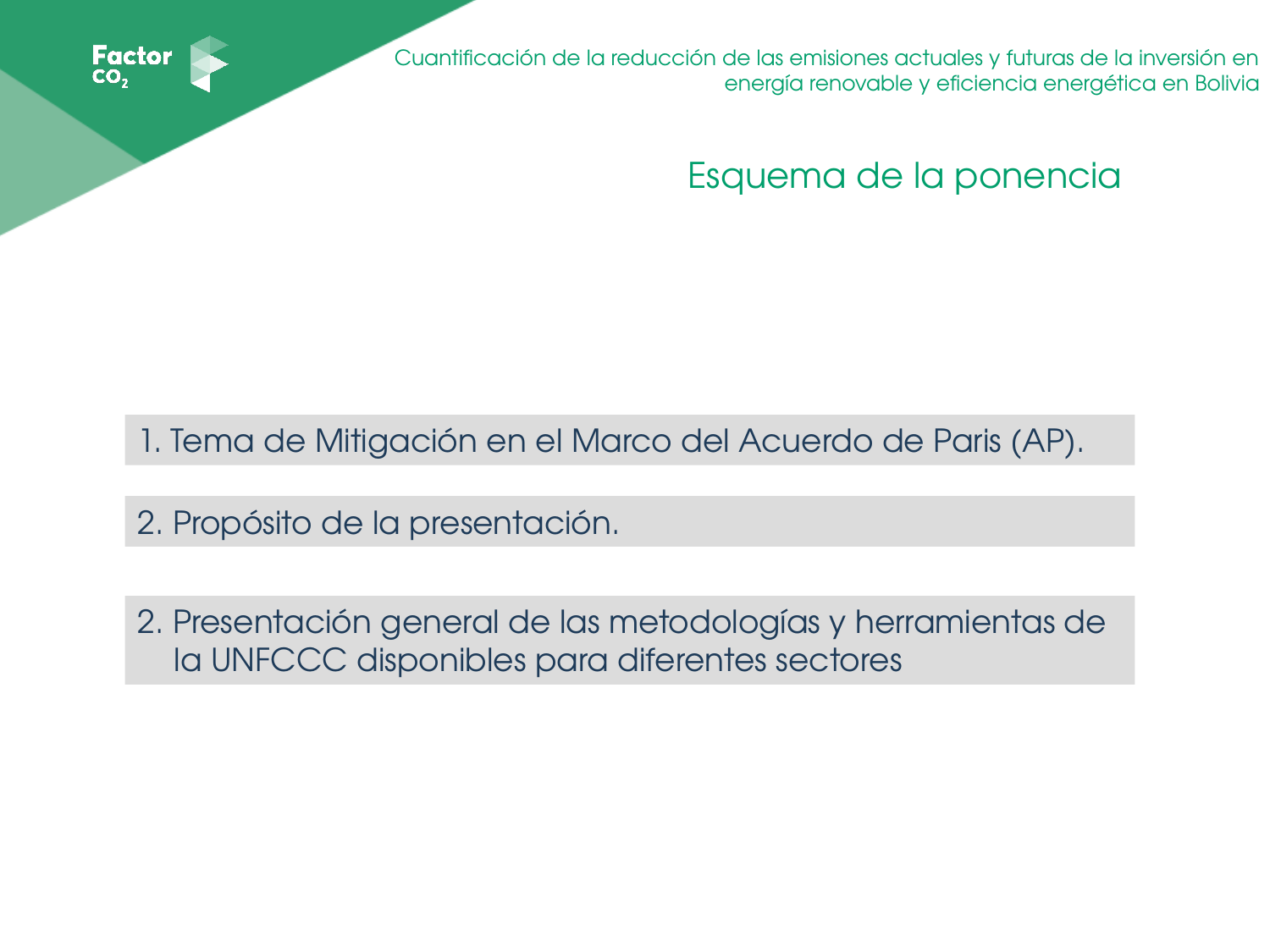

Esquema de la ponencia
1. Tema de Mitigación en el Marco del Acuerdo de Paris (AP).
2. Propósito de la presentación.
2. Presentación general de las metodologías y herramientas de la UNFCCC disponibles para diferentes sectores